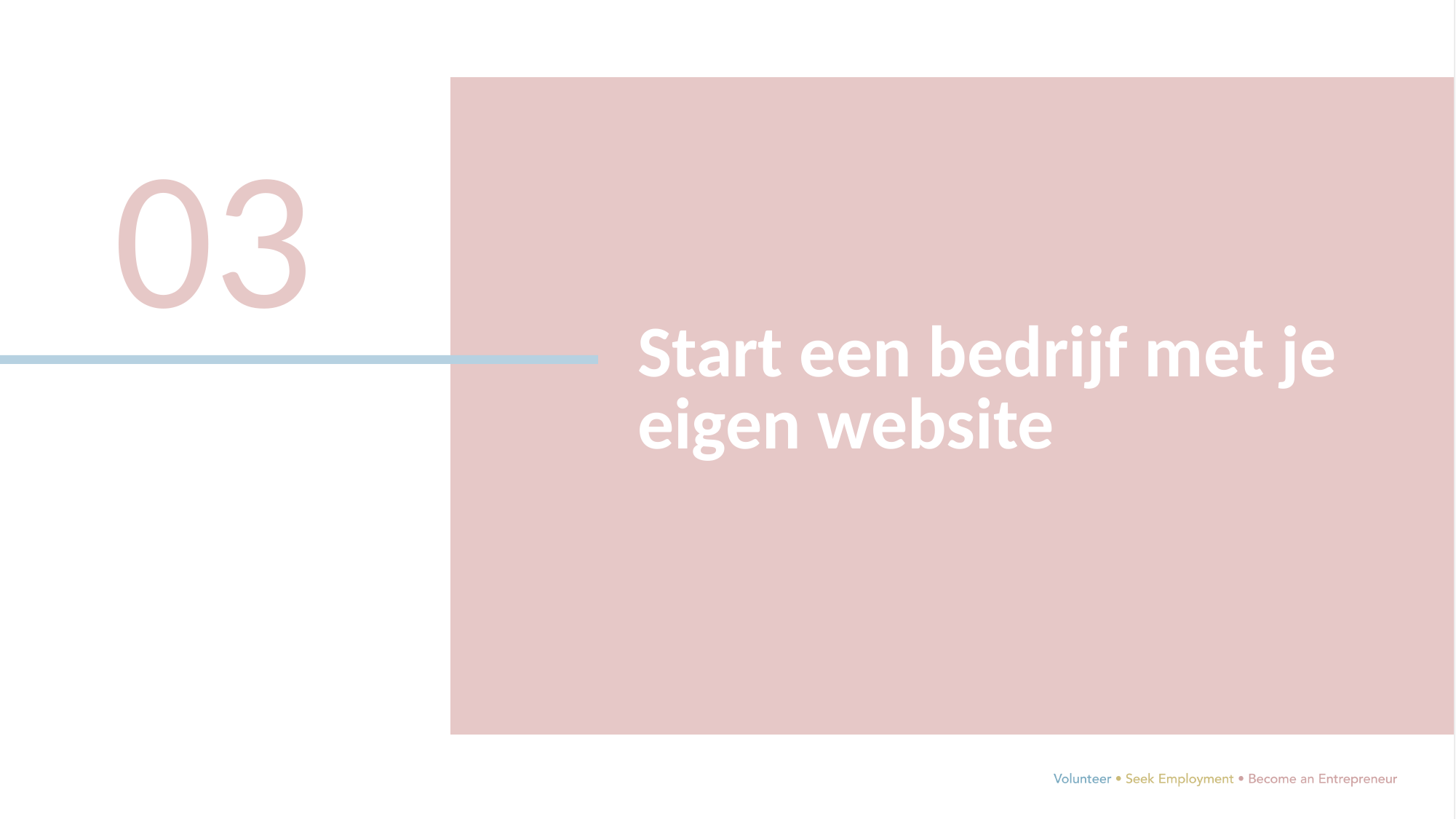

03
Start een bedrijf met je eigen website